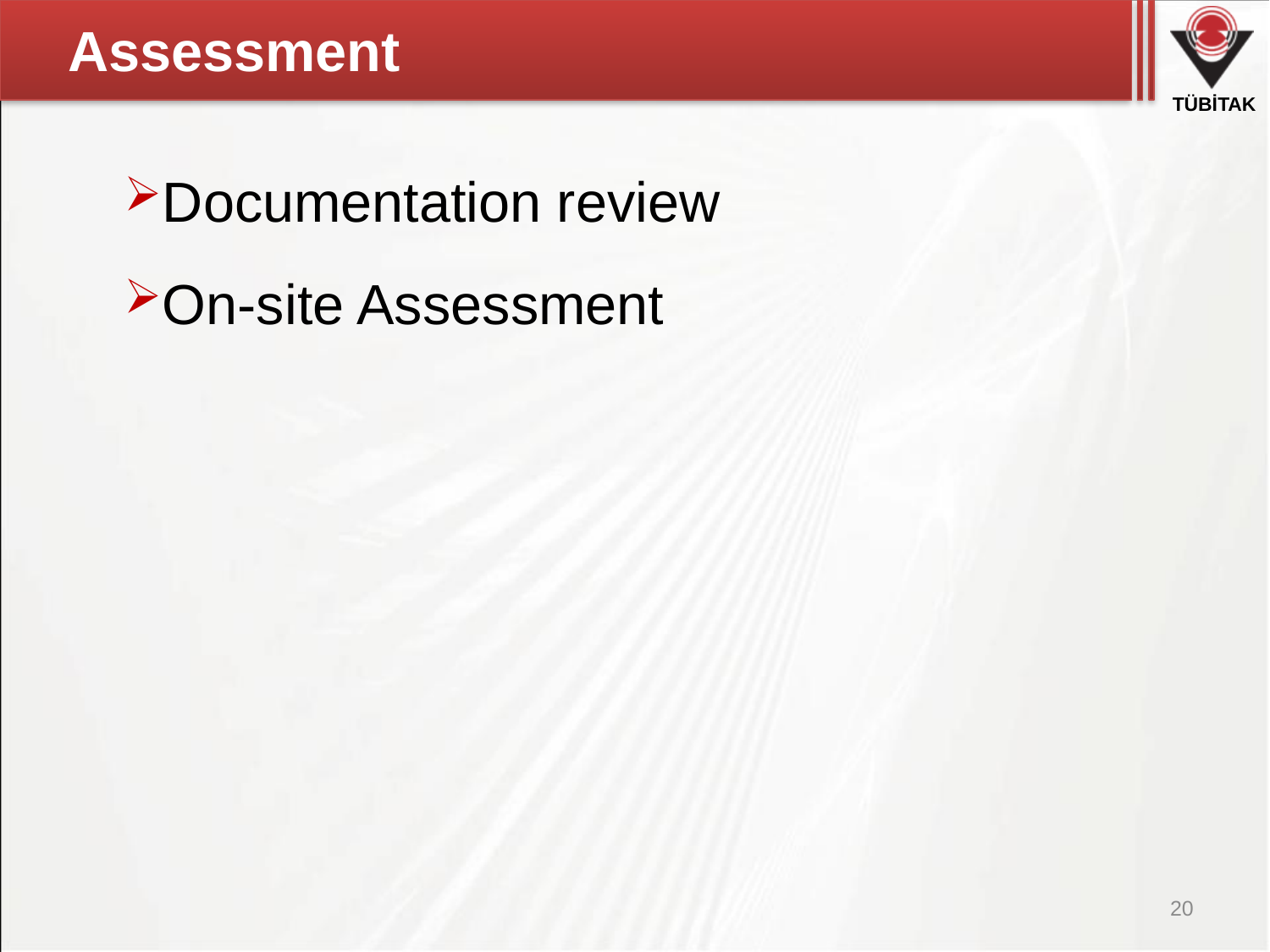

# Assessment
Documentation review
On-site Assessment
20